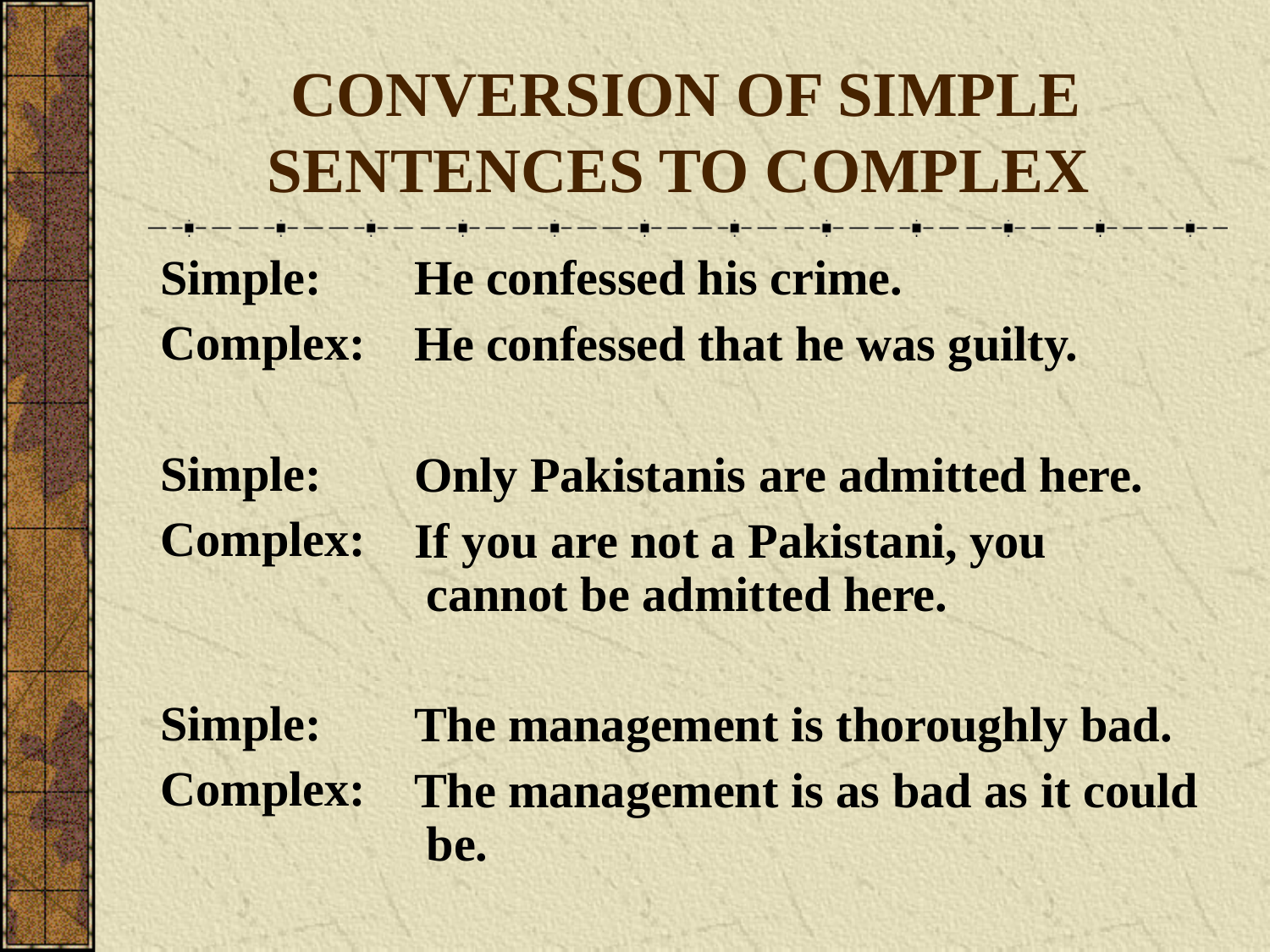

# CONVERSION OF SIMPLE  SENTENCES TO COMPLEX
Simple:  Complex:
He confessed his crime.
He confessed that he was guilty.
Simple:  Complex:
Only Pakistanis are admitted here.
If you are not a Pakistani, you  cannot be admitted here.
Simple:  Complex:
The management is thoroughly bad.
The management is as bad as it could  be.